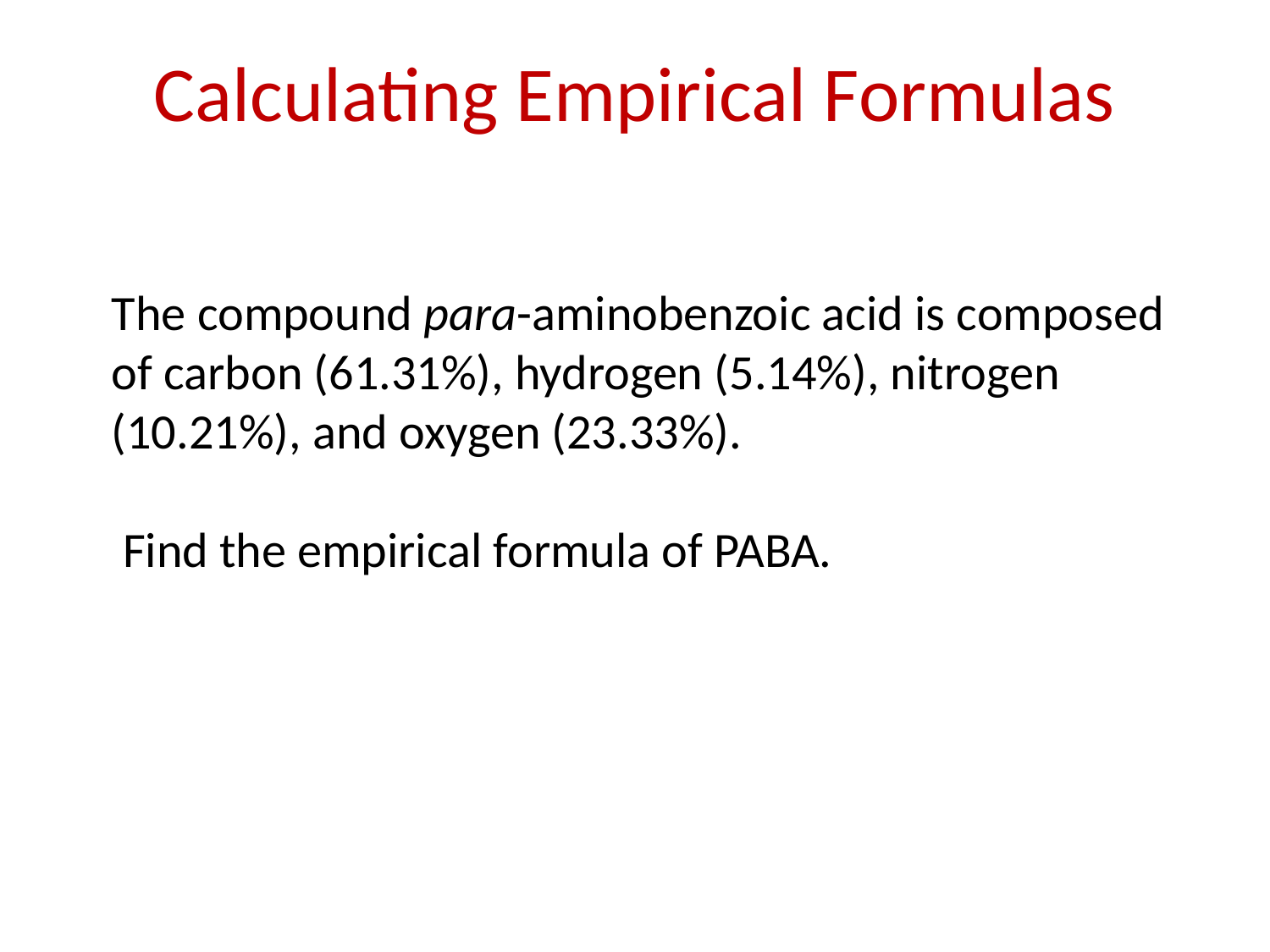

Calculating Empirical Formulas
The compound para-aminobenzoic acid is composed of carbon (61.31%), hydrogen (5.14%), nitrogen (10.21%), and oxygen (23.33%).

 Find the empirical formula of PABA.